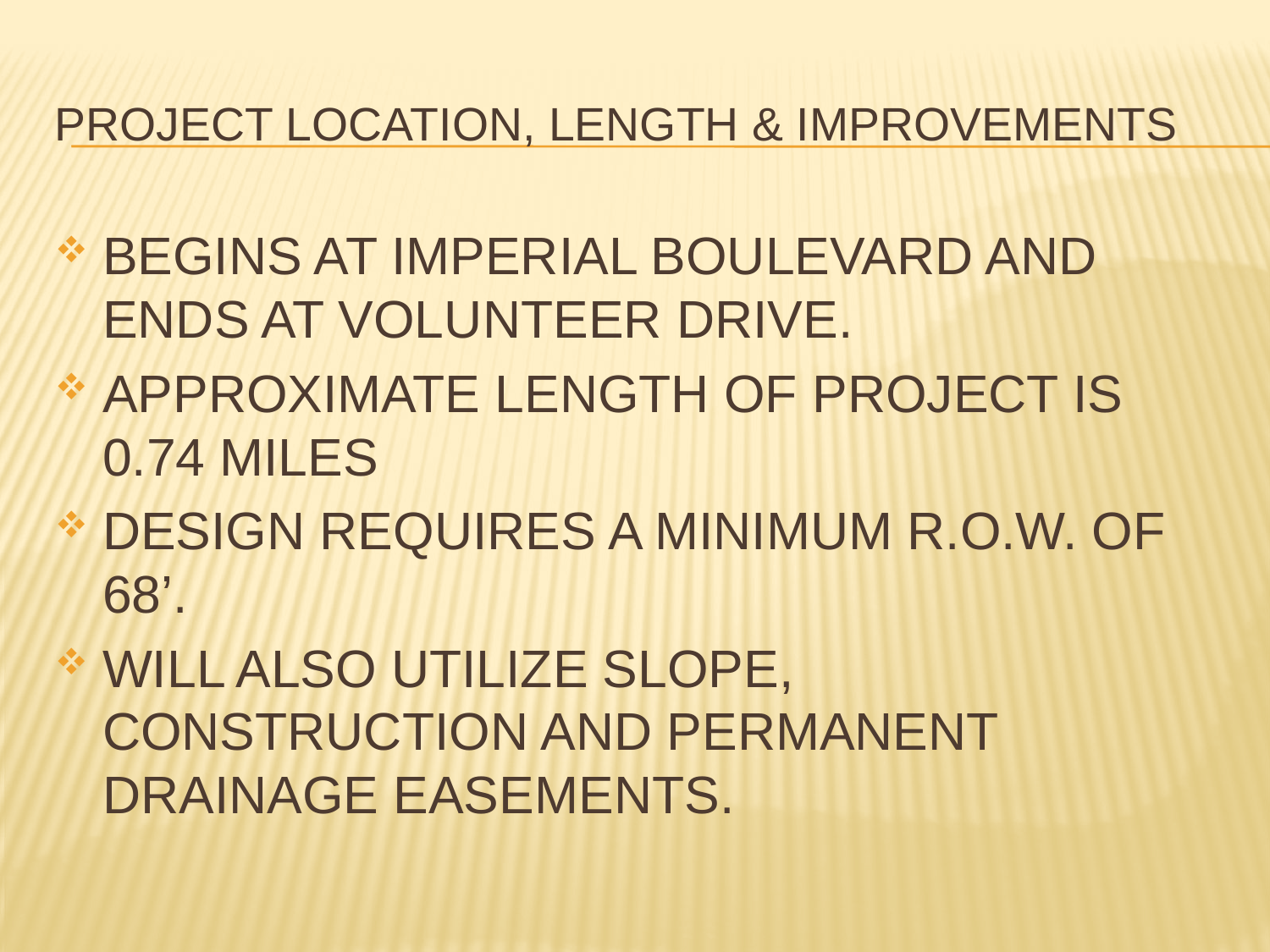

# Project location, length & IMPROVEMENTS
BEGINS AT IMPERIAL BOULEVARD AND ENDS AT VOLUNTEER DRIVE.
APPROXIMATE LENGTH OF PROJECT IS 0.74 MILES
DESIGN REQUIRES A MINIMUM R.O.W. OF 68’.
WILL ALSO UTILIZE SLOPE, CONSTRUCTION AND PERMANENT DRAINAGE EASEMENTS.